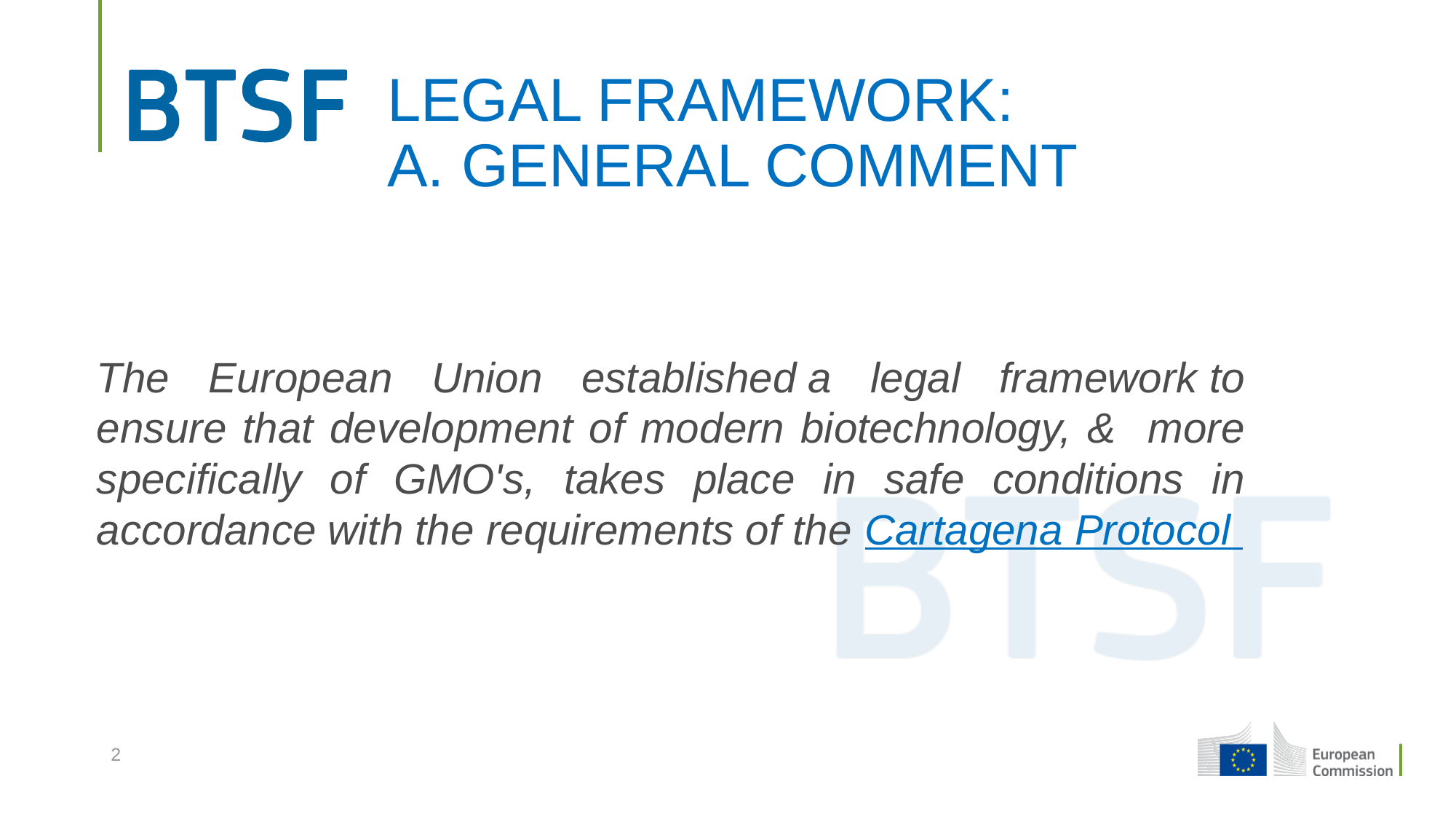

# LEGAL FRAMEWORK: A. GENERAL COMMENT

The European Union established a legal framework to ensure that development of modern biotechnology, &  more specifically of GMO's, takes place in safe conditions in accordance with the requirements of the Cartagena Protocol

2